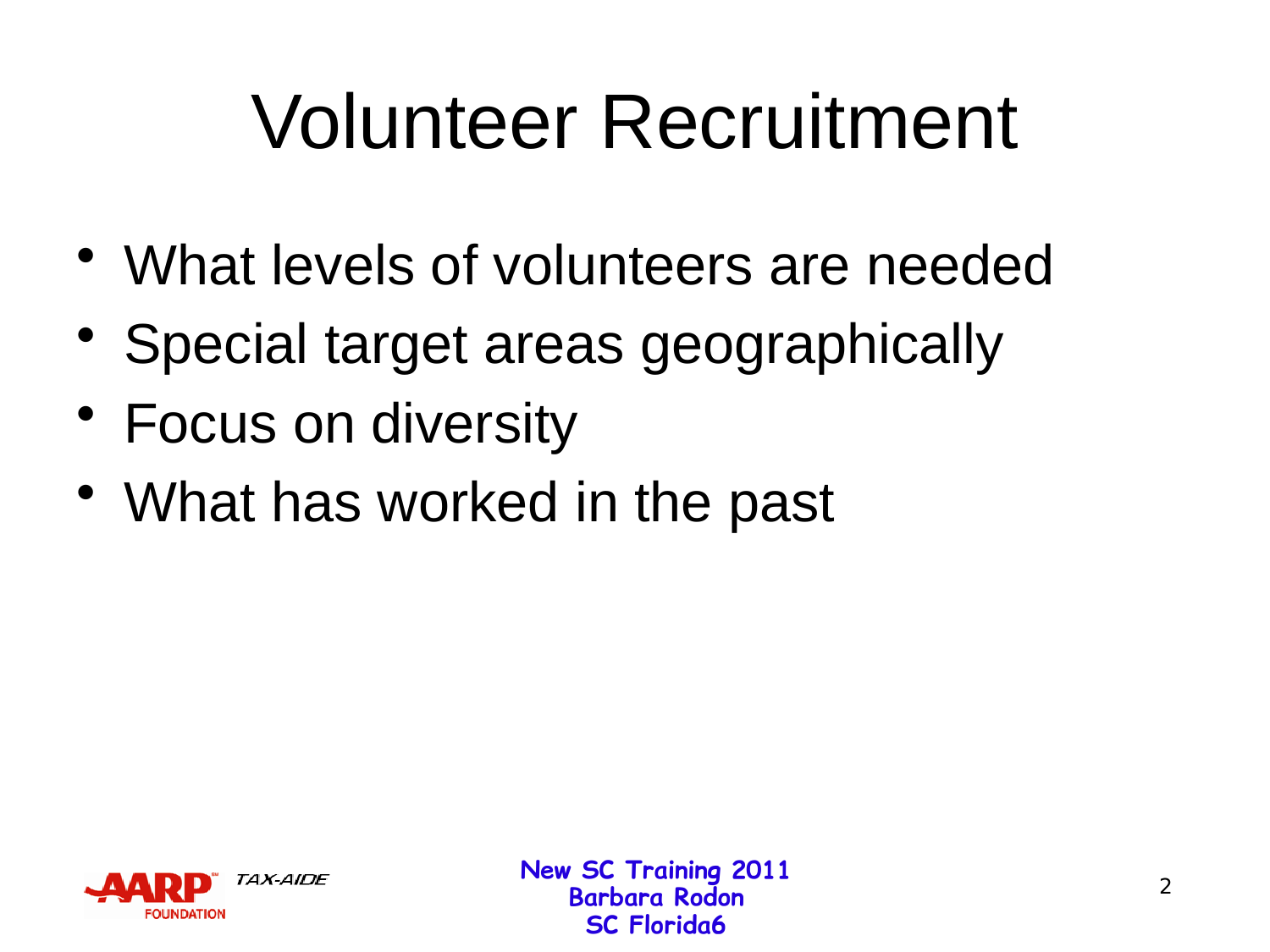

# Volunteer Recruitment
What levels of volunteers are needed
Special target areas geographically
Focus on diversity
What has worked in the past